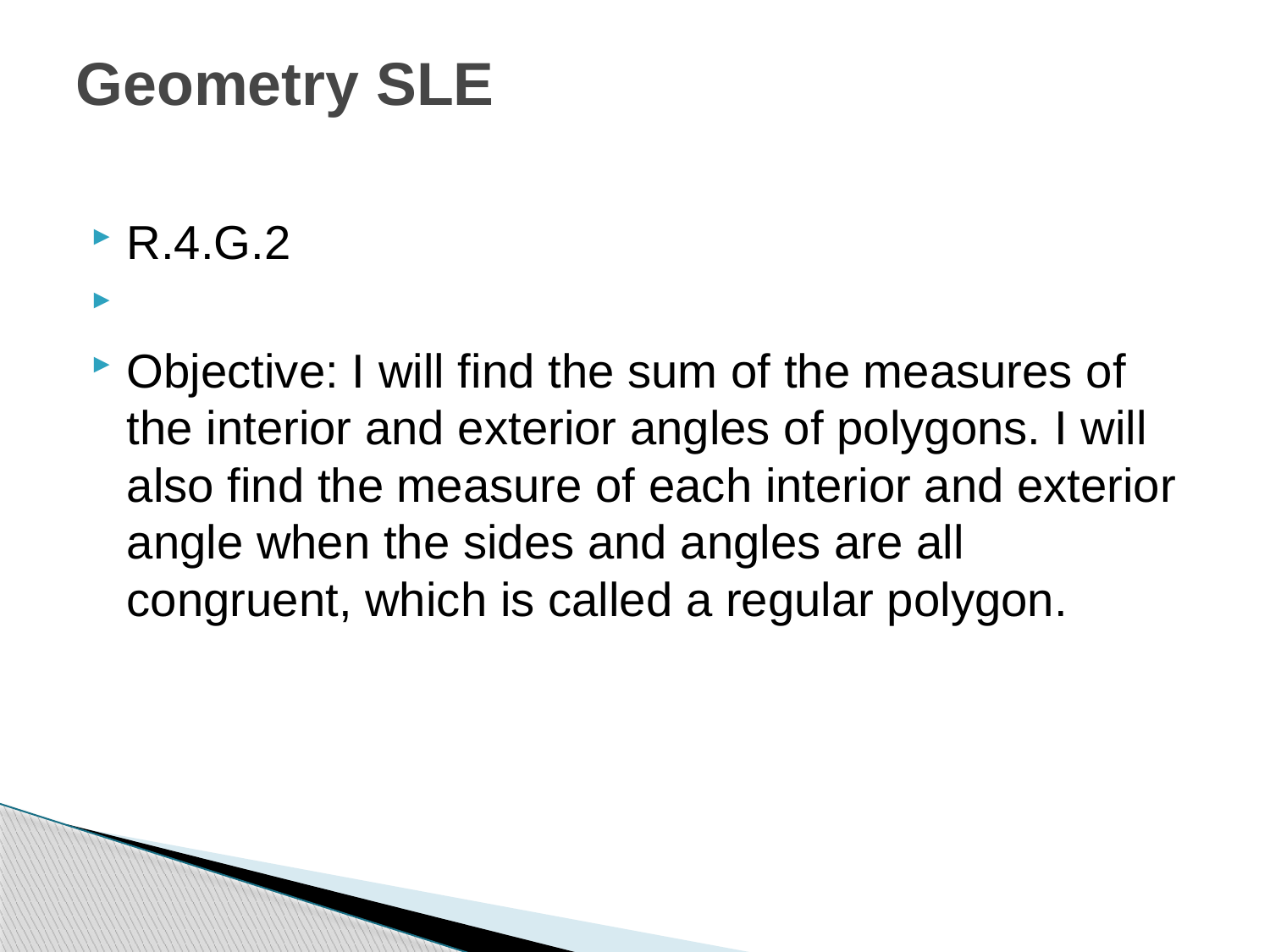

# Geometry SLE
R.4.G.2

Objective: I will find the sum of the measures of the interior and exterior angles of polygons. I will also find the measure of each interior and exterior angle when the sides and angles are all congruent, which is called a regular polygon.